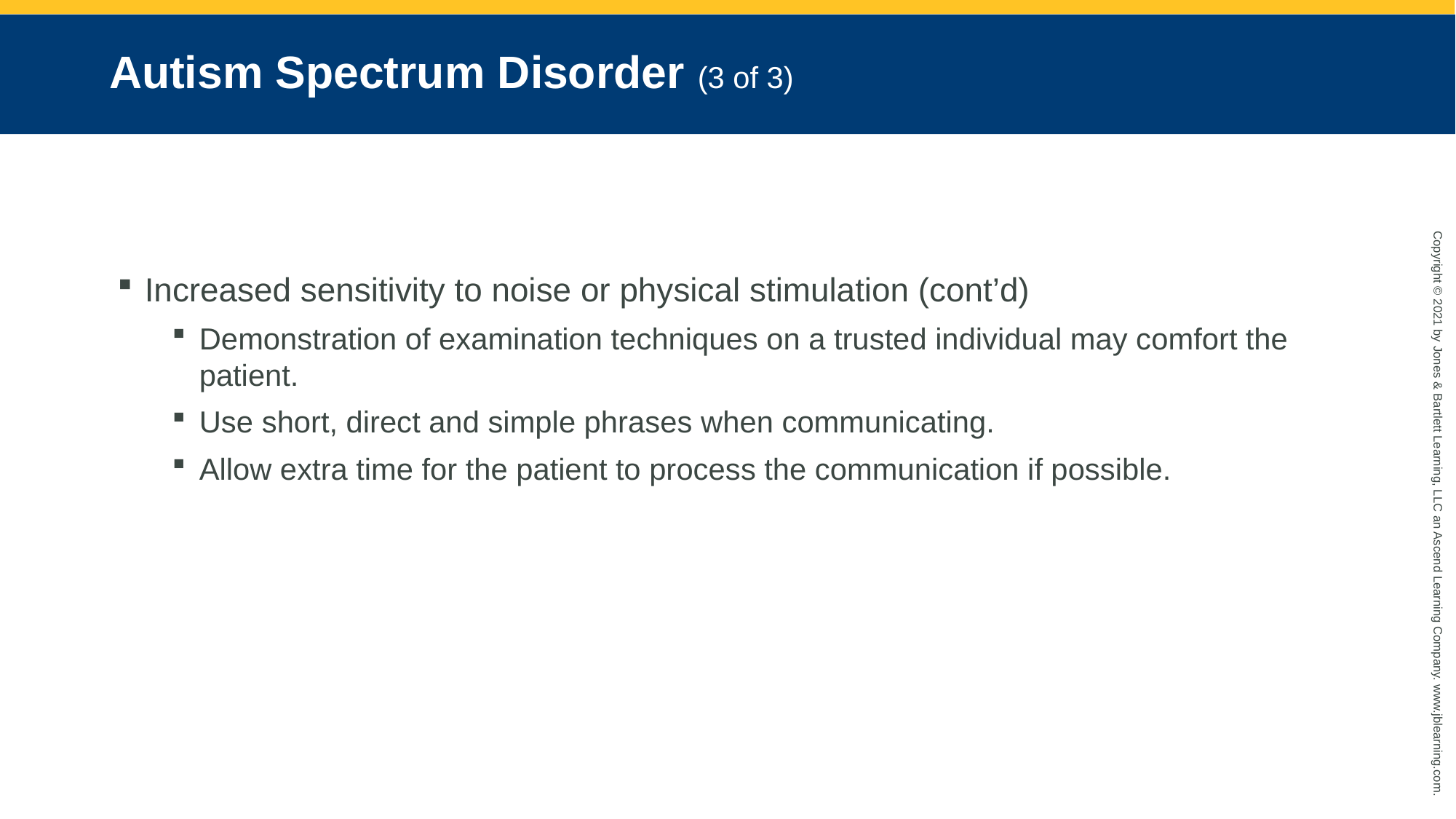

# Autism Spectrum Disorder (3 of 3)
Increased sensitivity to noise or physical stimulation (cont’d)
Demonstration of examination techniques on a trusted individual may comfort the patient.
Use short, direct and simple phrases when communicating.
Allow extra time for the patient to process the communication if possible.